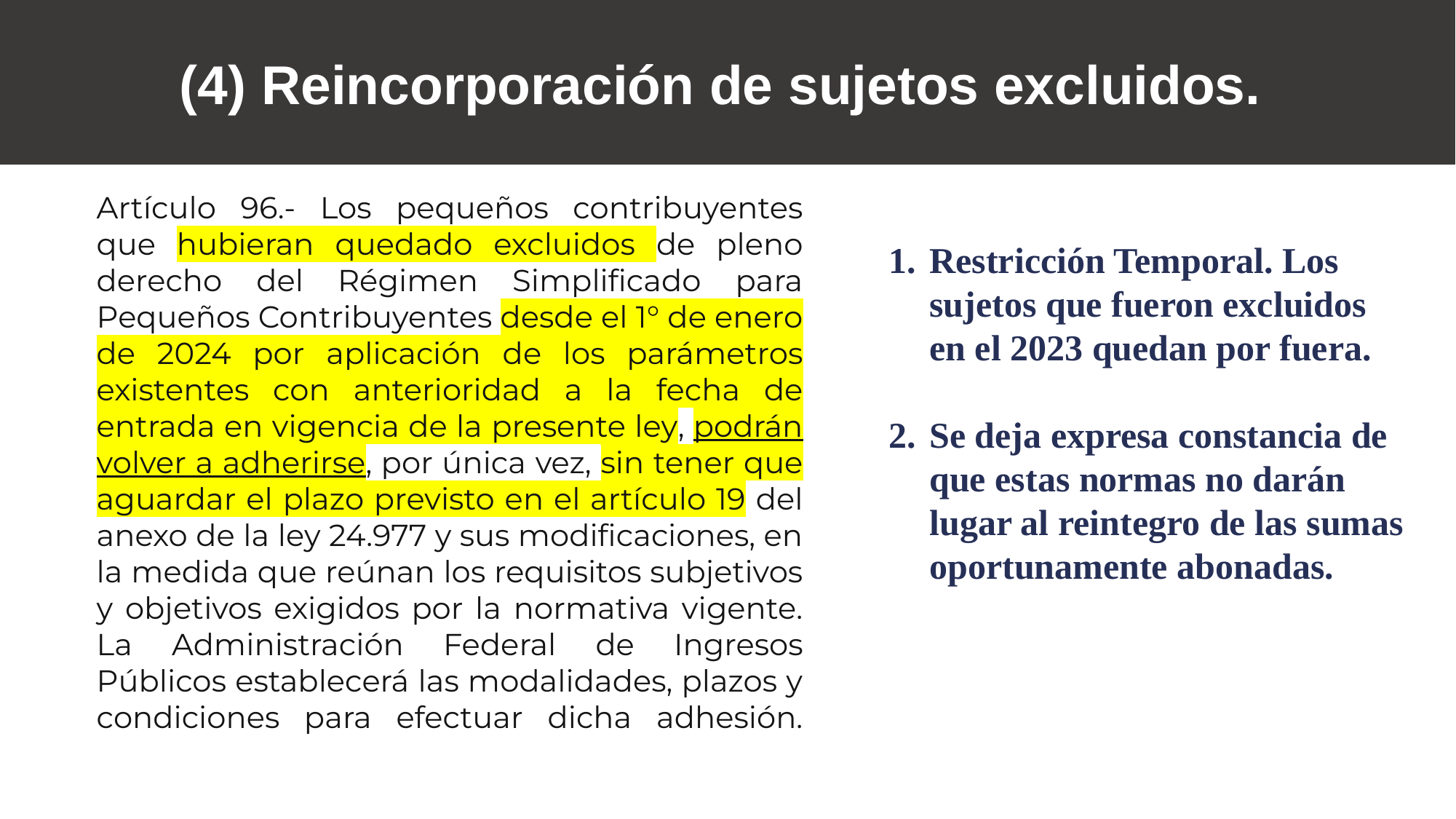

(4) Reincorporación de sujetos excluidos.
Artículo 96.- Los pequeños contribuyentes que hubieran quedado excluidos de pleno derecho del Régimen Simplificado para Pequeños Contribuyentes desde el 1° de enero de 2024 por aplicación de los parámetros existentes con anterioridad a la fecha de entrada en vigencia de la presente ley, podrán volver a adherirse, por única vez, sin tener que aguardar el plazo previsto en el artículo 19 del anexo de la ley 24.977 y sus modificaciones, en la medida que reúnan los requisitos subjetivos y objetivos exigidos por la normativa vigente. La Administración Federal de Ingresos Públicos establecerá las modalidades, plazos y condiciones para efectuar dicha adhesión.
Restricción Temporal. Los sujetos que fueron excluidos en el 2023 quedan por fuera.

Se deja expresa constancia de que estas normas no darán lugar al reintegro de las sumas oportunamente abonadas.